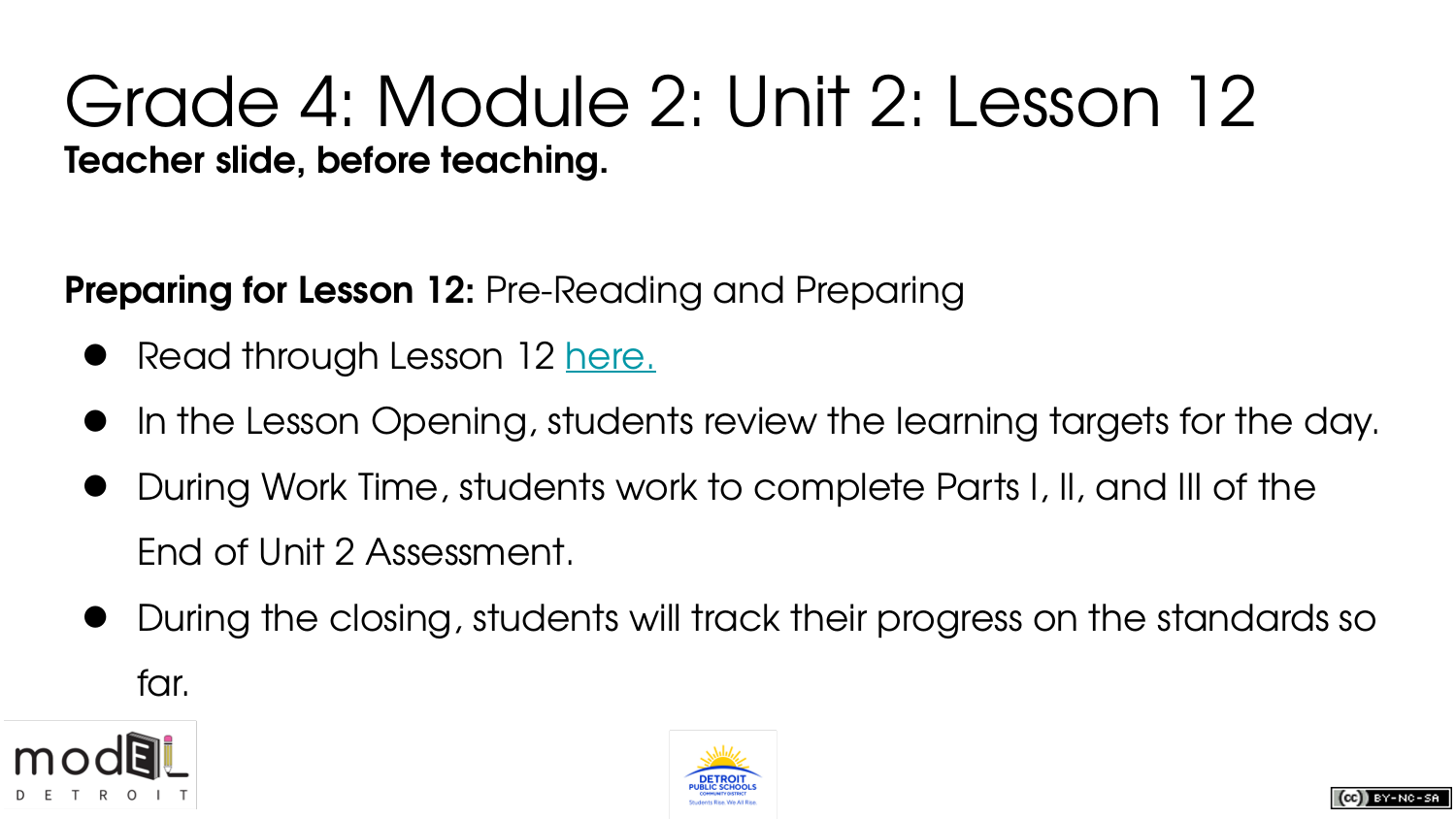

# Grade 4: Module 2: Unit 2: Lesson 12
Teacher slide, before teaching.
Preparing for Lesson 12: Pre-Reading and Preparing
Read through Lesson 12 here.
In the Lesson Opening, students review the learning targets for the day.
During Work Time, students work to complete Parts I, II, and III of the End of Unit 2 Assessment.
During the closing, students will track their progress on the standards so far.